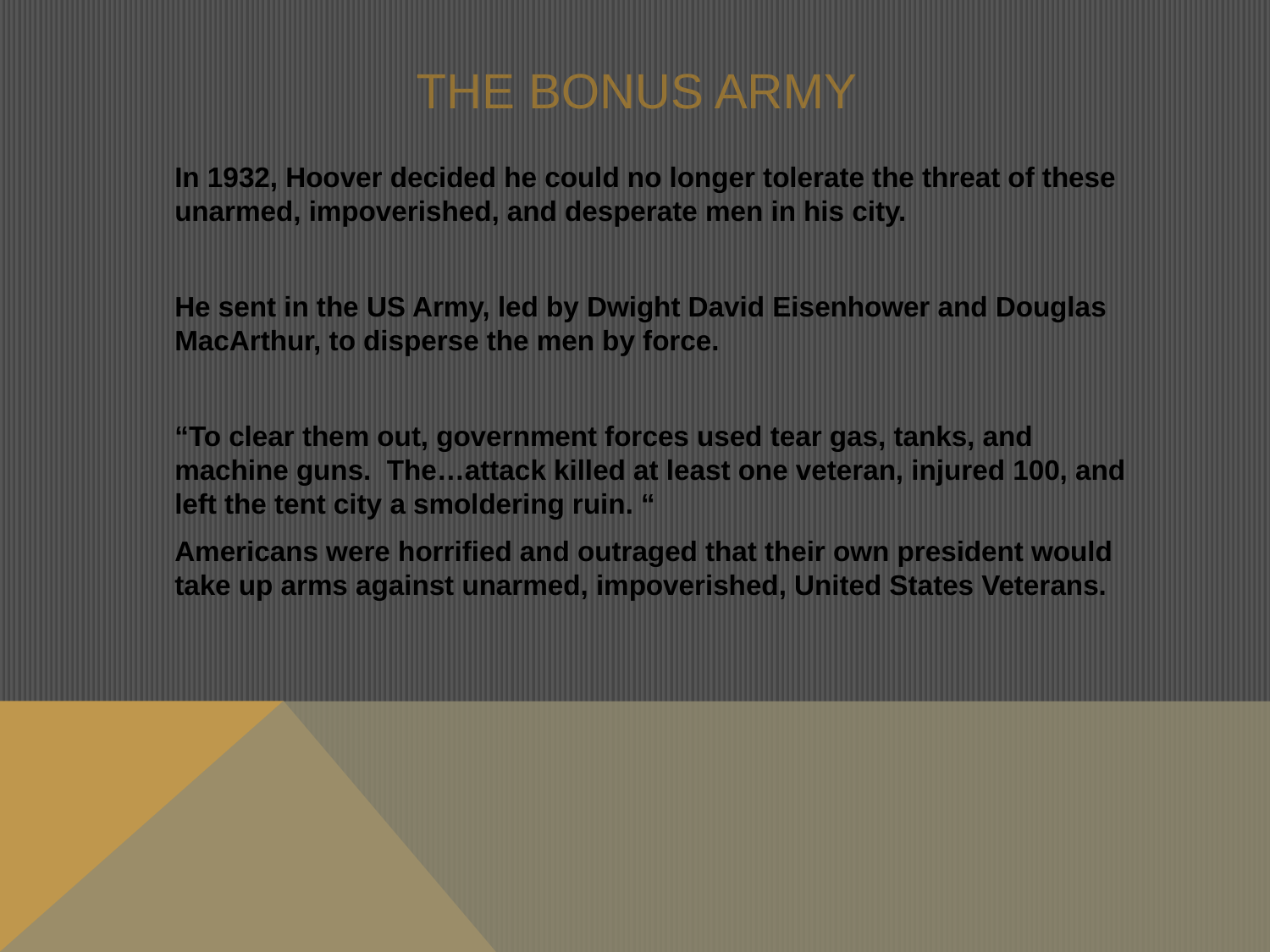

# The Bonus Army
	In 1932, Hoover decided he could no longer tolerate the threat of these unarmed, impoverished, and desperate men in his city.

	He sent in the US Army, led by Dwight David Eisenhower and Douglas MacArthur, to disperse the men by force.

	“To clear them out, government forces used tear gas, tanks, and machine guns.  The…attack killed at least one veteran, injured 100, and left the tent city a smoldering ruin. “
	Americans were horrified and outraged that their own president would take up arms against unarmed, impoverished, United States Veterans.